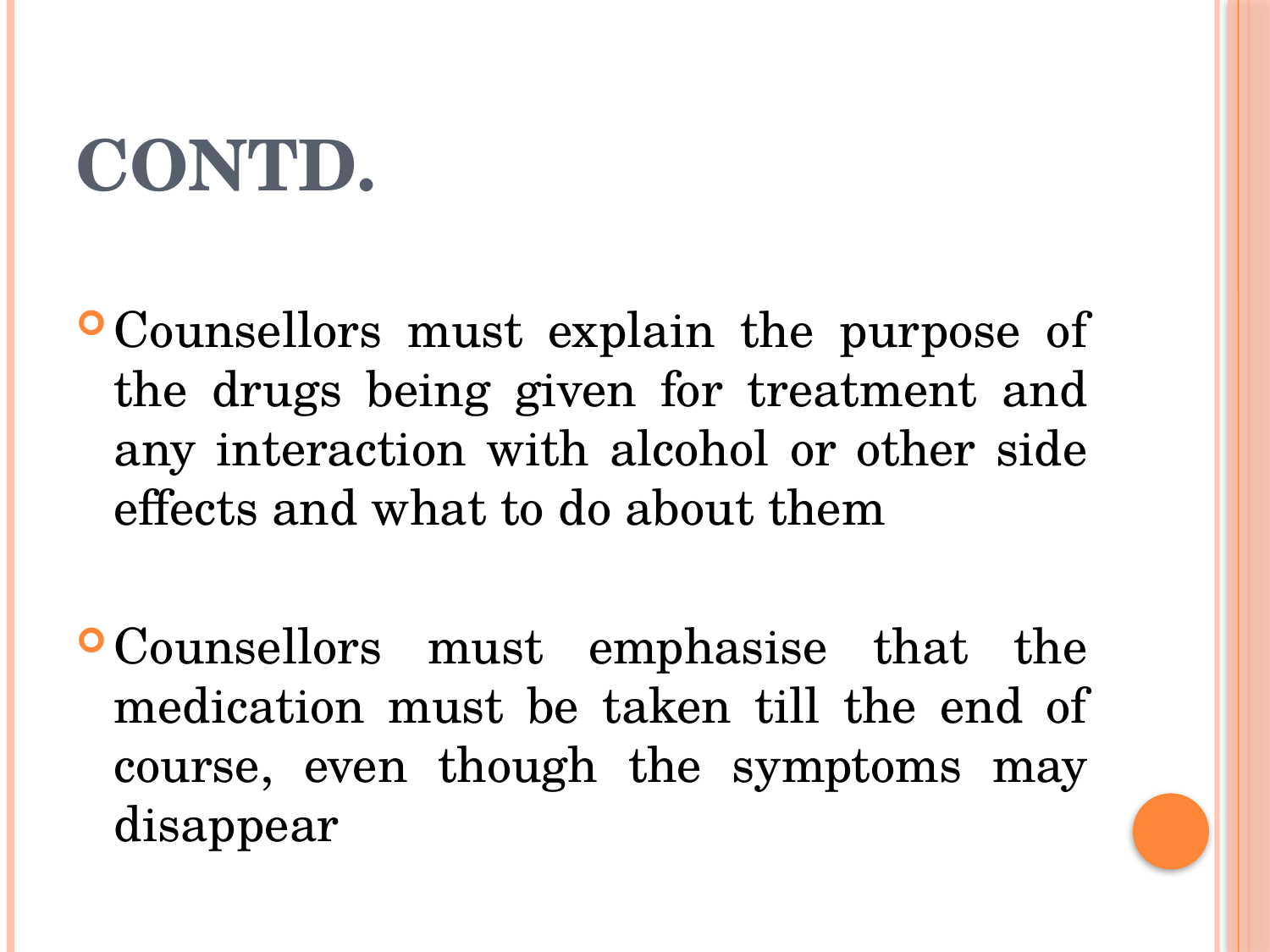

# Contd.

Counsellors must explain the purpose of the drugs being given for treatment and any interaction with alcohol or other side effects and what to do about them

Counsellors must emphasise that the medication must be taken till the end of course, even though the symptoms may disappear